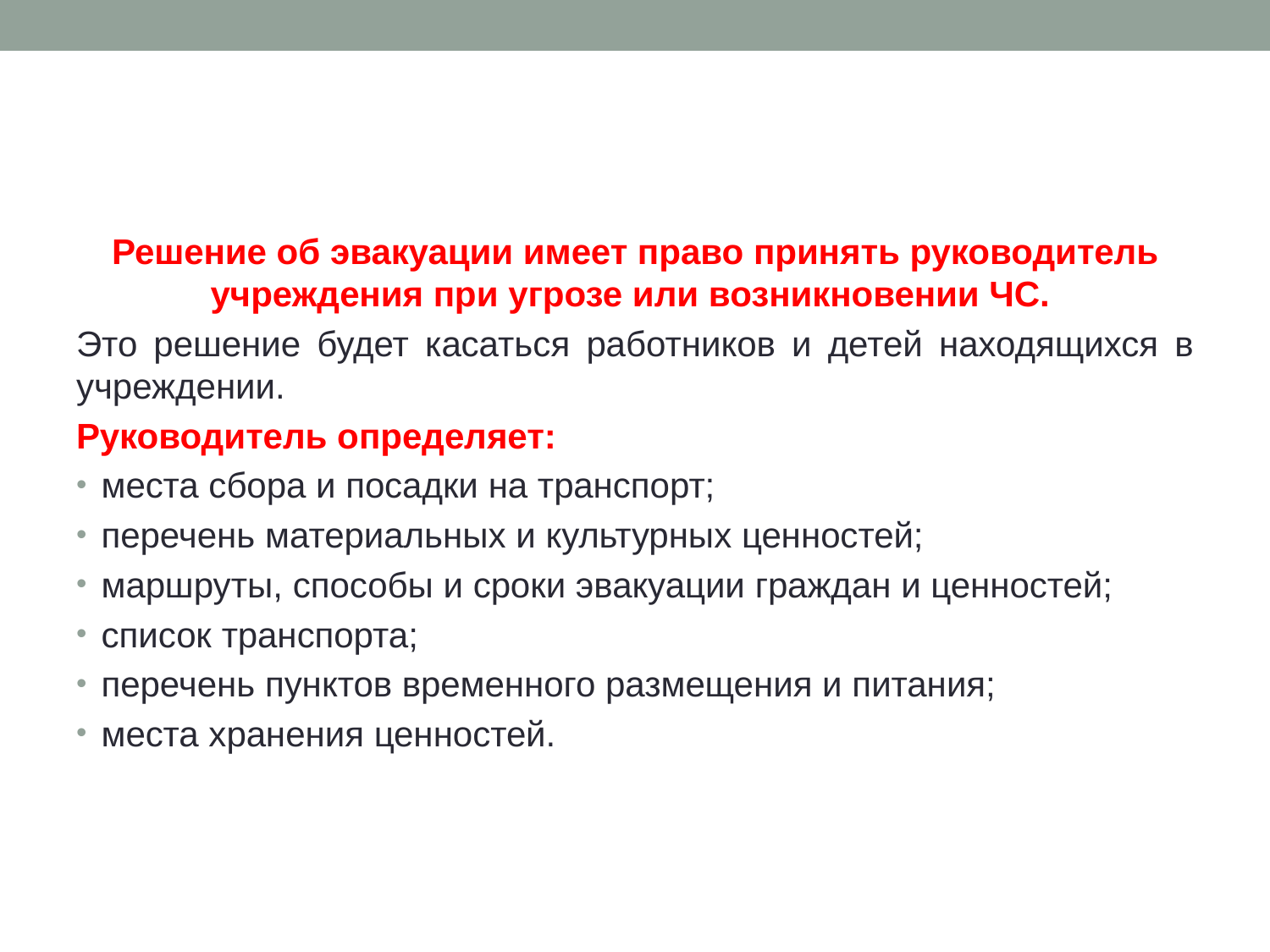

#
Решение об эвакуации имеет право принять руководитель учреждения при угрозе или возникновении ЧС.
Это решение будет касаться работников и детей находящихся в учреждении.
Руководитель определяет:
места сбора и посадки на транспорт;
перечень материальных и культурных ценностей;
маршруты, способы и сроки эвакуации граждан и ценностей;
список транспорта;
перечень пунктов временного размещения и питания;
места хранения ценностей.